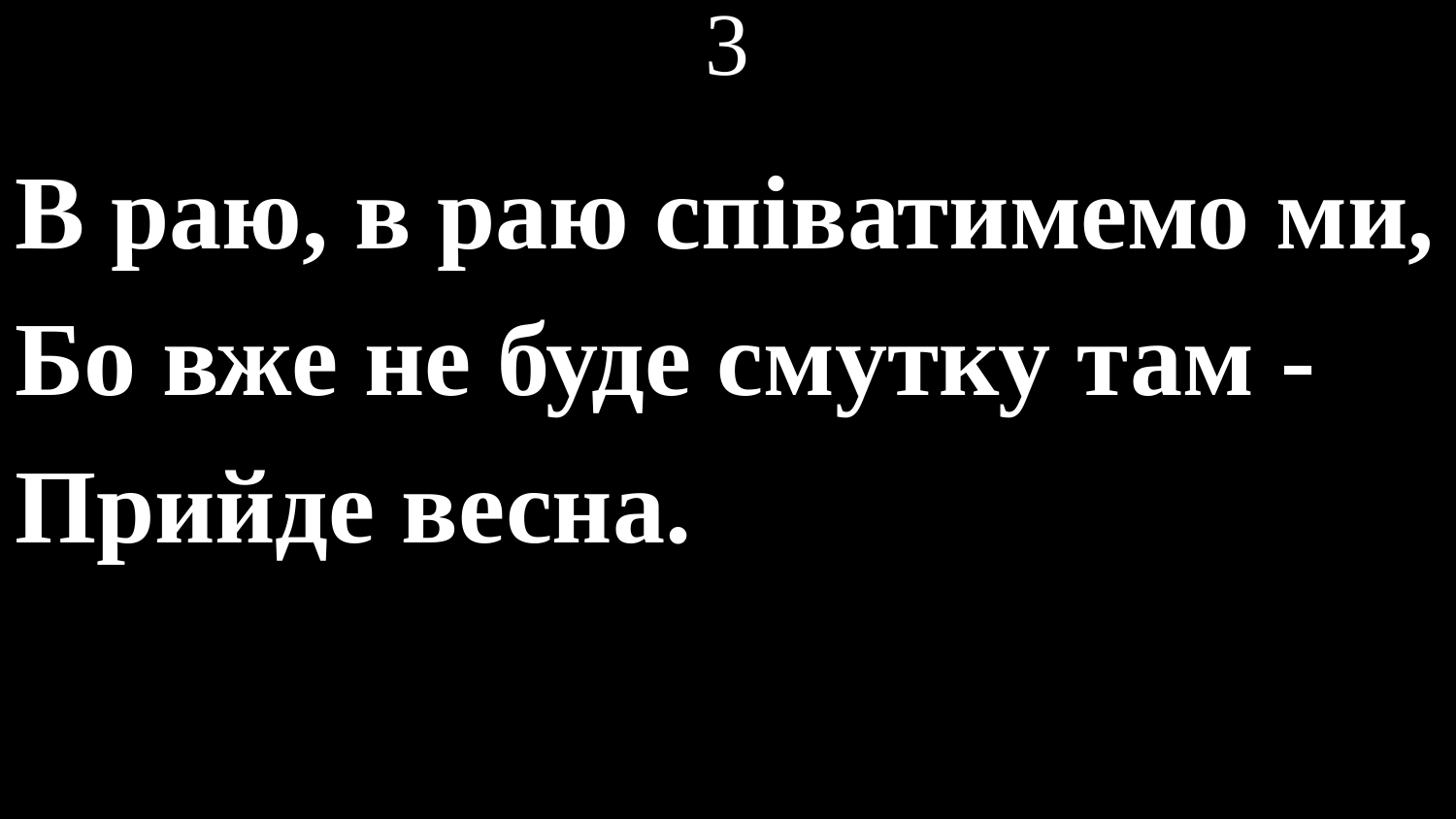

# 3
В раю, в раю співатимемо ми,
Бо вже не буде смутку там -
Прийде весна.